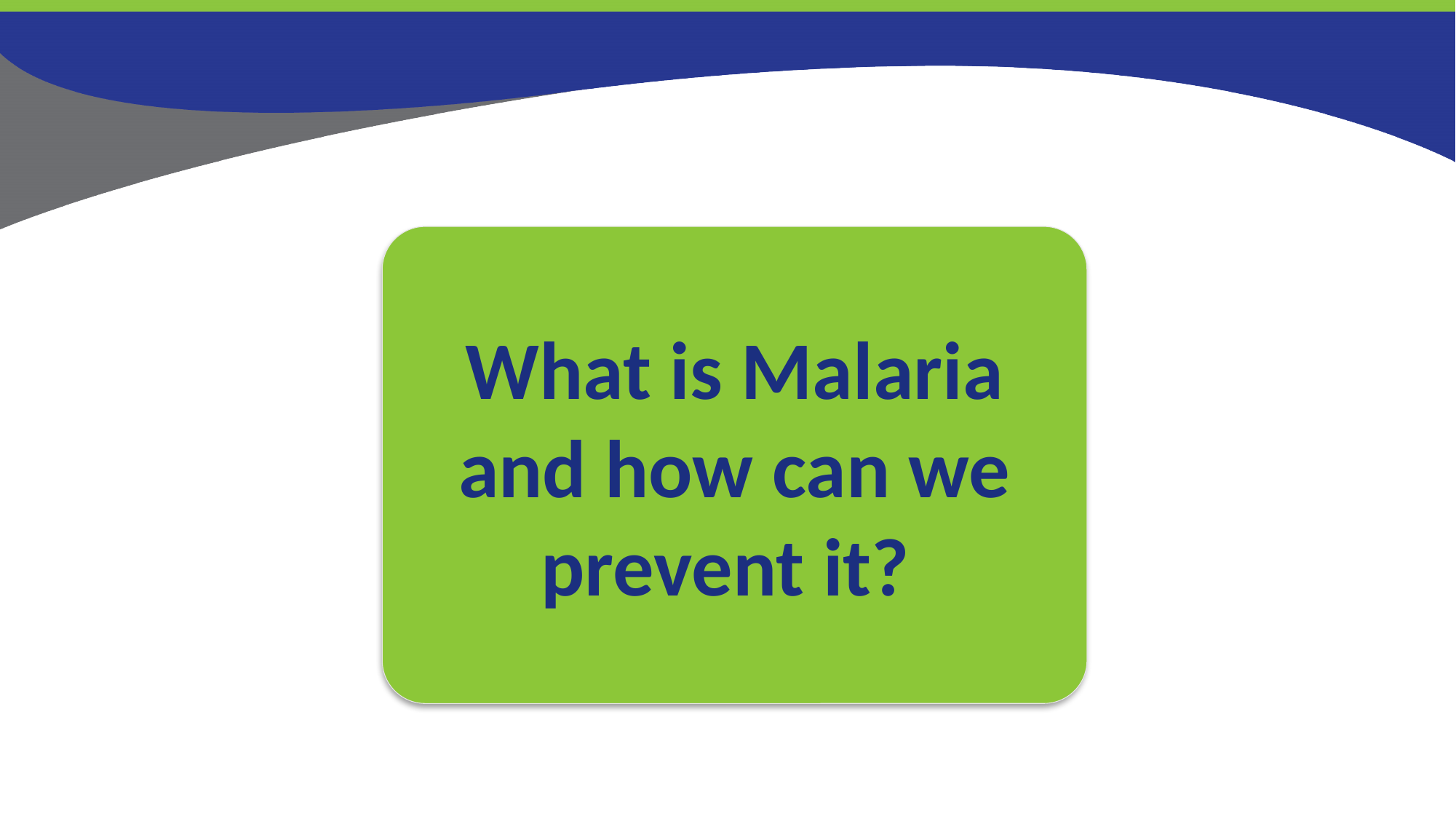

What is Malaria and how can we prevent it?